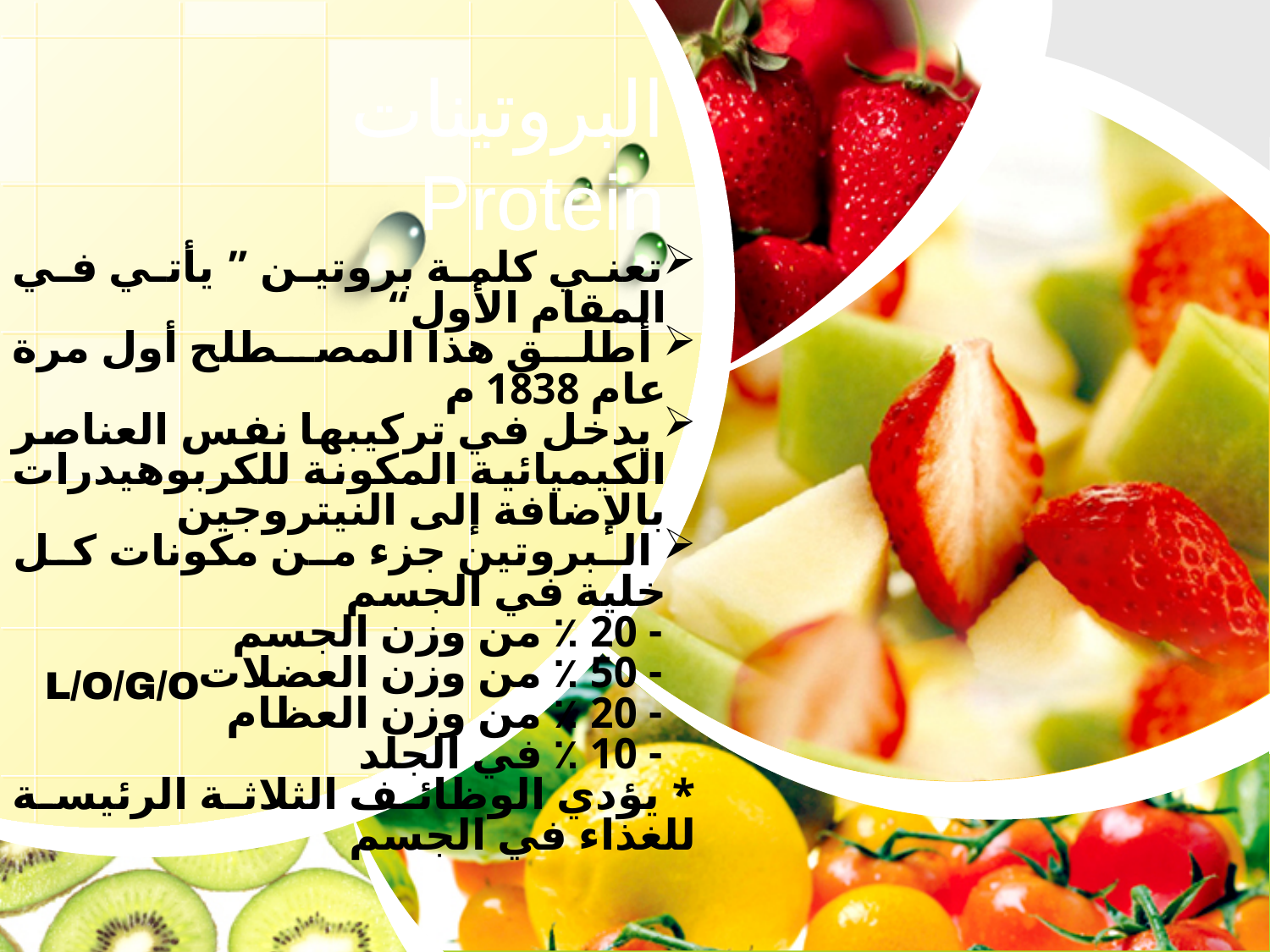

البروتينات  Protein
تعني كلمة بروتين ” يأتي في المقام الأول“
 أطلق هذا المصطلح أول مرة عام 1838 م
 يدخل في تركيبها نفس العناصر الكيميائية المكونة للكربوهيدرات بالإضافة إلى النيتروجين
 البروتين جزء من مكونات كل خلية في الجسم
   - 20 ٪ من وزن الجسم
   - 50 ٪ من وزن العضلات
   - 20 ٪ من وزن العظام
   - 10 ٪ في الجلد
* يؤدي الوظائف الثلاثة الرئيسة للغذاء في الجسم